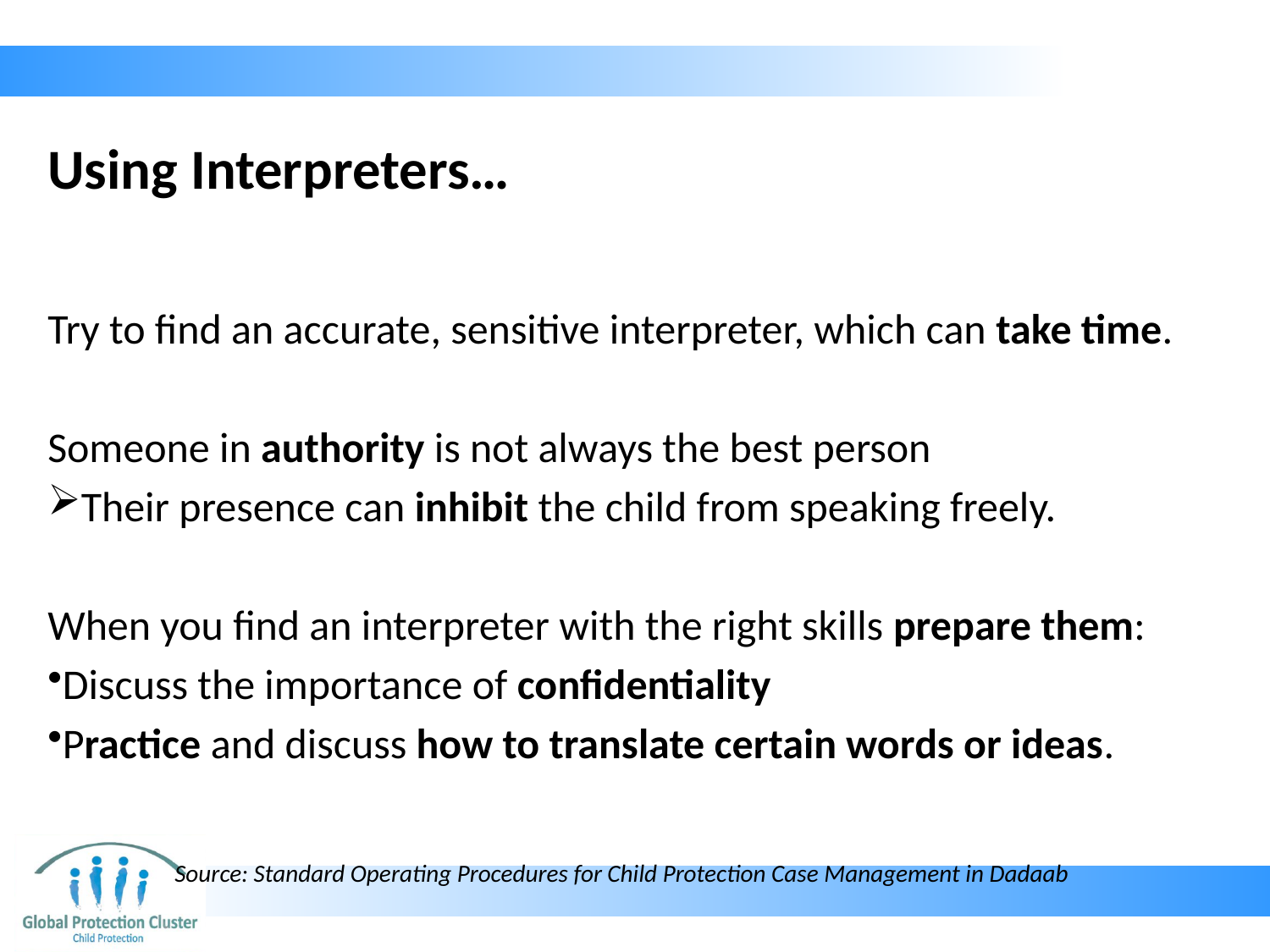

# Using Interpreters…

Try to find an accurate, sensitive interpreter, which can take time.

Someone in authority is not always the best person
Their presence can inhibit the child from speaking freely.

When you find an interpreter with the right skills prepare them:
Discuss the importance of confidentiality
Practice and discuss how to translate certain words or ideas.

Source: Standard Operating Procedures for Child Protection Case Management in Dadaab